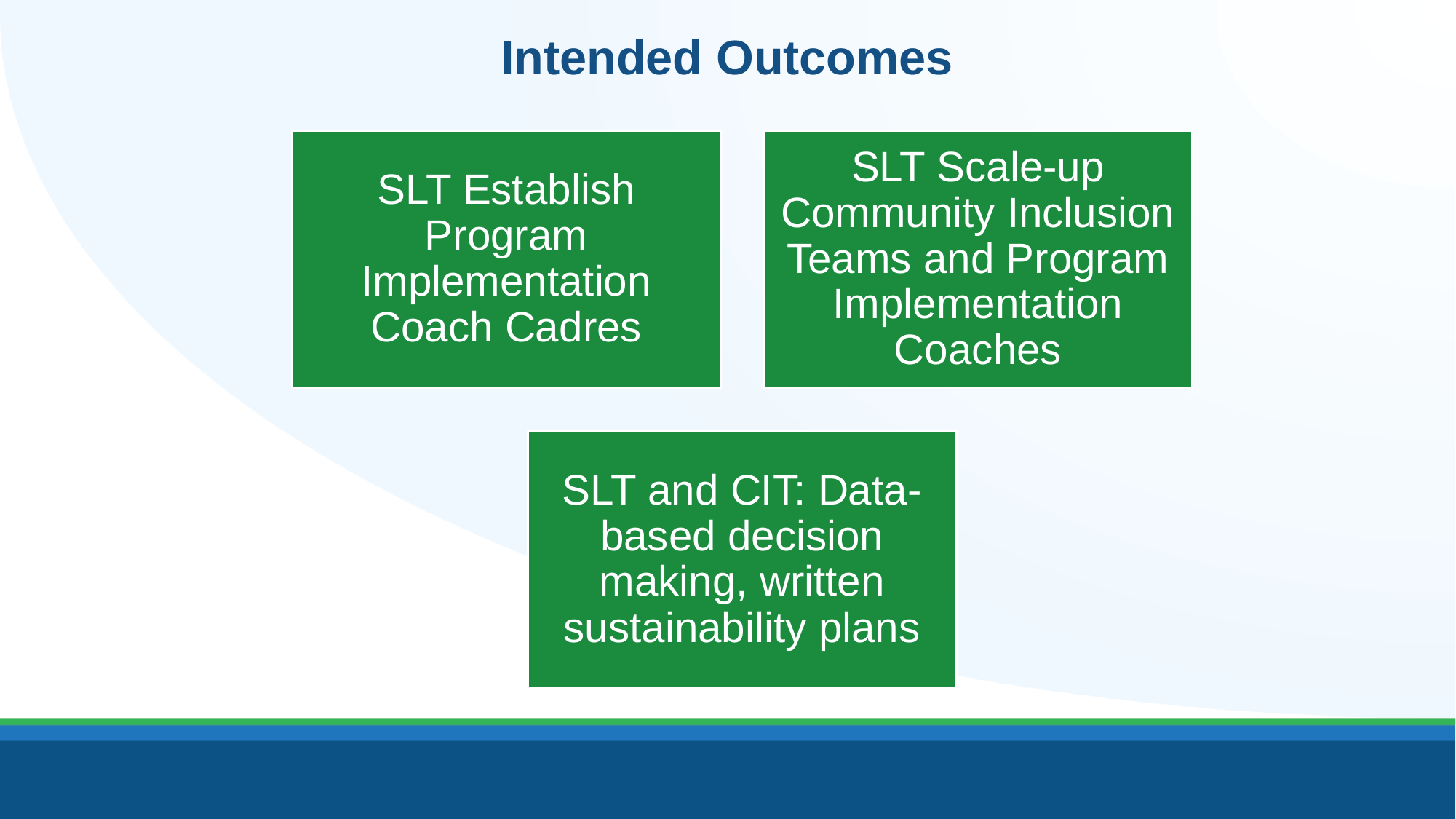

# Intended Outcomes

SLT Establish Program Implementation Coach Cadres
SLT Scale-up Community Inclusion Teams and Program Implementation Coaches
SLT and CIT: Data-based decision making, written sustainability plans